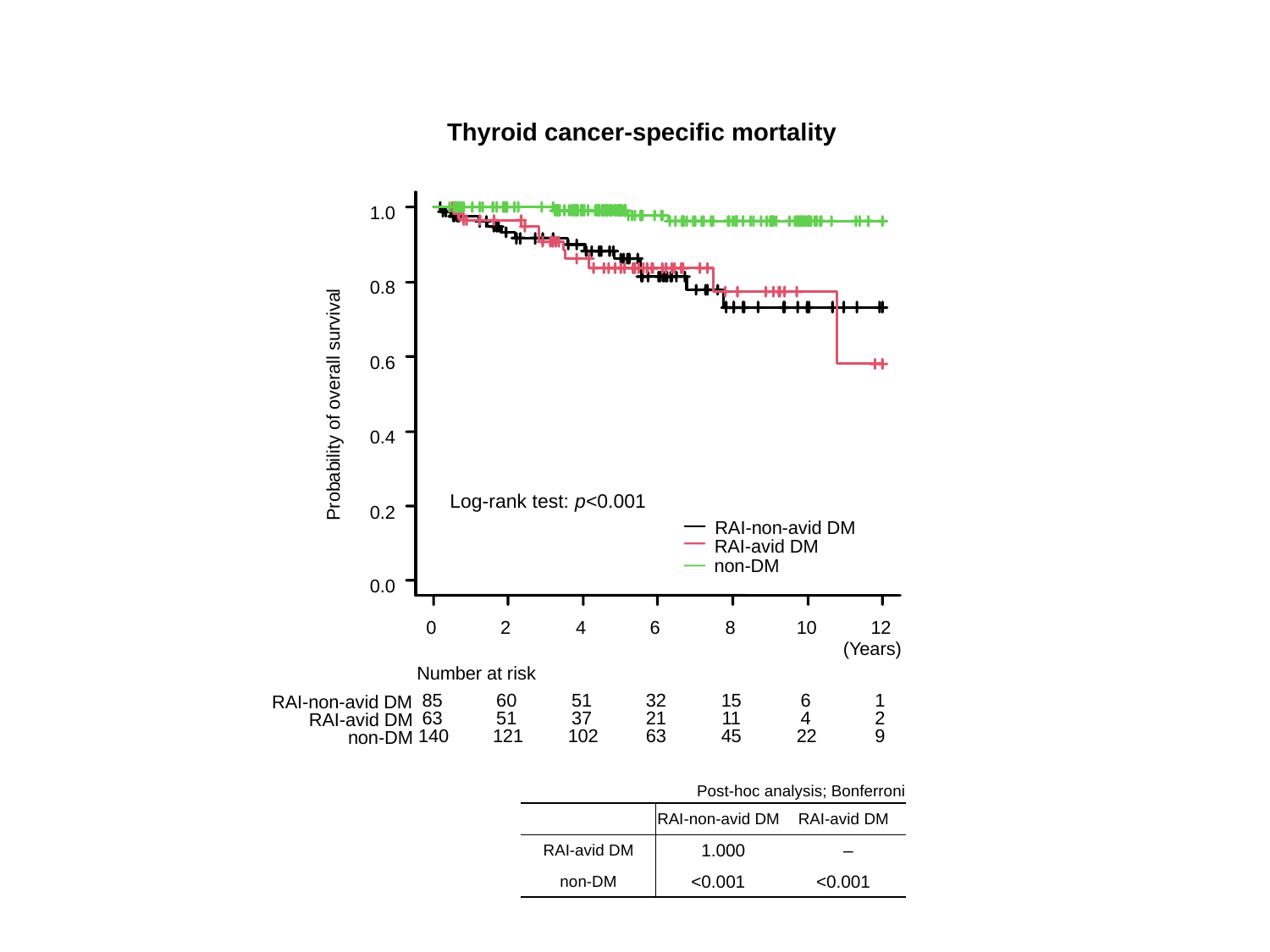

Thyroid cancer-specific mortality

1.0

0.8

0.6

0.4

0.2

0.0

0
2
4
6
8
10
12

Number at risk
85
60
51
32
15
6
1
63
51
37
21
11
4
2
140
121
102
63
45
22
9
Probability of overall survival
Log-rank test: p<0.001
RAI-non-avid DM

RAI-avid DM

non-DM

(Years)
RAI-non-avid DM
RAI-avid DM
non-DM
| Post-hoc analysis; Bonferroni |  |  |
| --- | --- | --- |
|  | RAI-non-avid DM | RAI-avid DM |
| RAI-avid DM | 1.000 | – |
| non-DM | <0.001 | <0.001 |